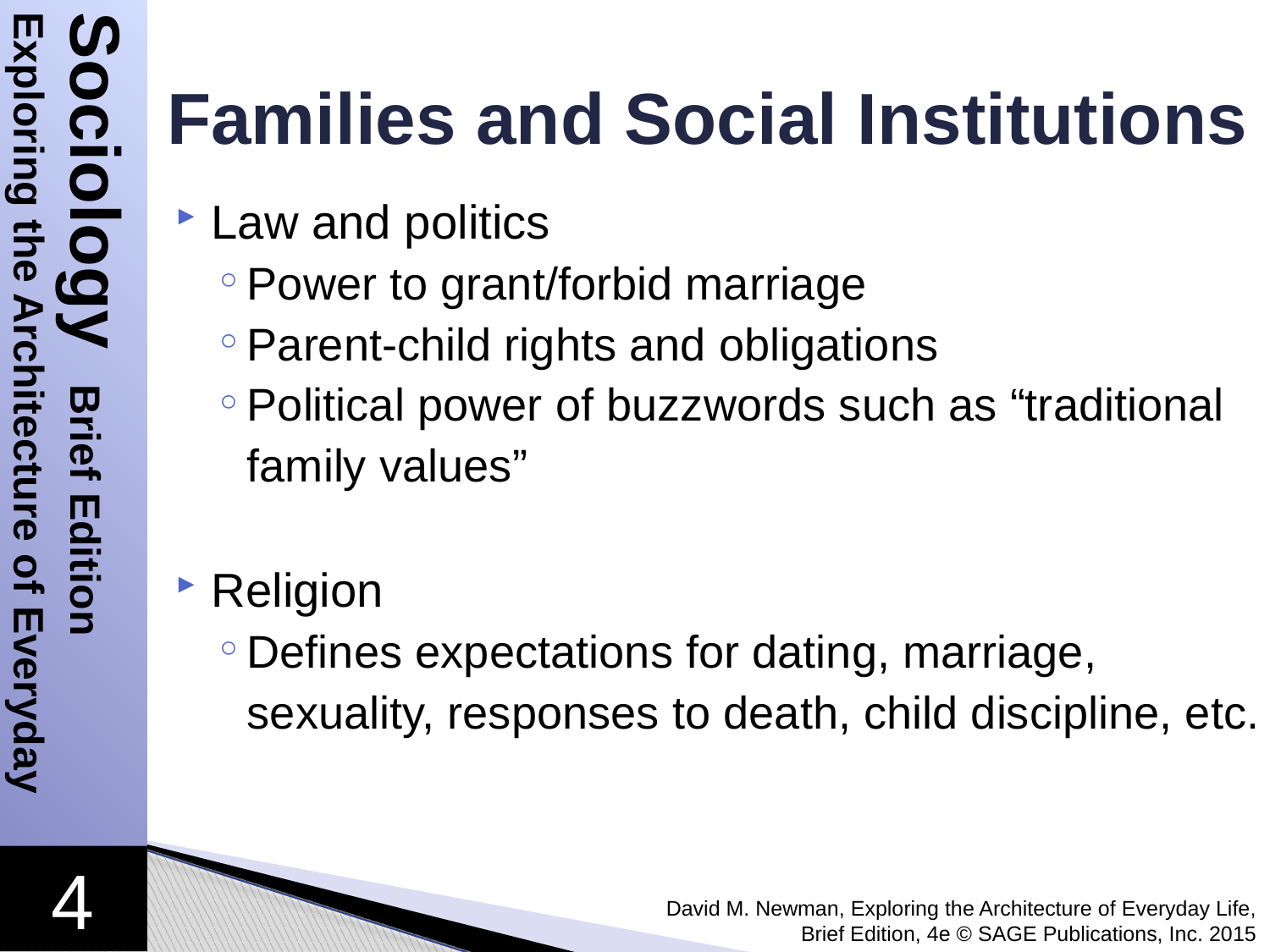

# Families and Social Institutions
Law and politics
Power to grant/forbid marriage
Parent-child rights and obligations
Political power of buzzwords such as “traditional family values”

Religion
Defines expectations for dating, marriage, sexuality, responses to death, child discipline, etc.
David M. Newman, Exploring the Architecture of Everyday Life, Brief Edition, 4e © SAGE Publications, Inc. 2015